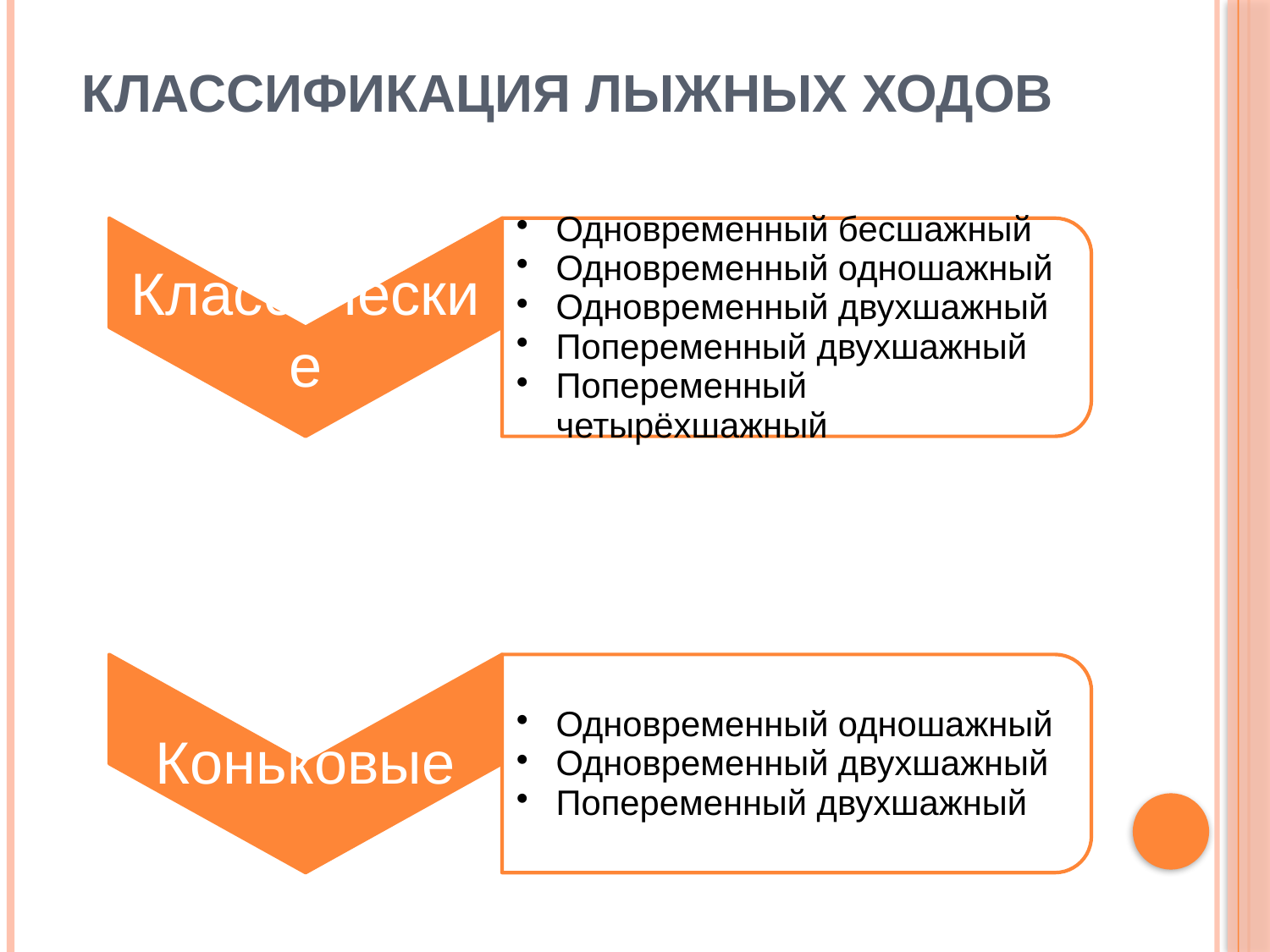

# Классификация лыжных ходов
Классические
Одновременный бесшажный
Одновременный одношажный
Коньковые
Одновременный двухшажный
Попеременный двухшажный
Попеременный четырёхшажный
Одновременный одношажный
Одновременный двухшажный
Попеременный двухшажный